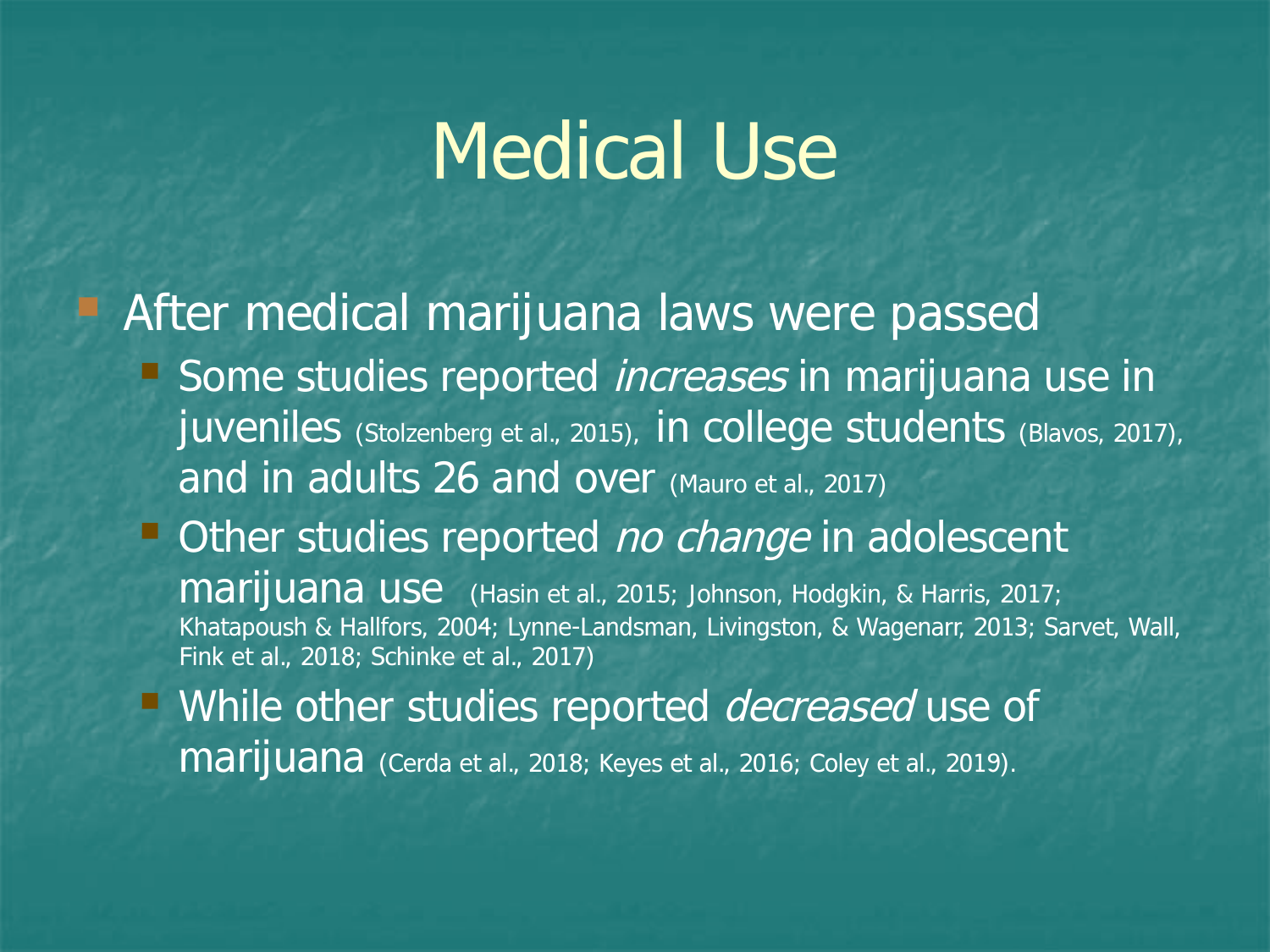

# Medical Use
After medical marijuana laws were passed
Some studies reported increases in marijuana use in juveniles (Stolzenberg et al., 2015),  in college students (Blavos, 2017), and in adults 26 and over (Mauro et al., 2017)
Other studies reported no change in adolescent marijuana use  (Hasin et al., 2015; Johnson, Hodgkin, & Harris, 2017; Khatapoush & Hallfors, 2004; Lynne-Landsman, Livingston, & Wagenarr, 2013; Sarvet, Wall, Fink et al., 2018; Schinke et al., 2017)
While other studies reported decreased use of marijuana (Cerda et al., 2018; Keyes et al., 2016; Coley et al., 2019).